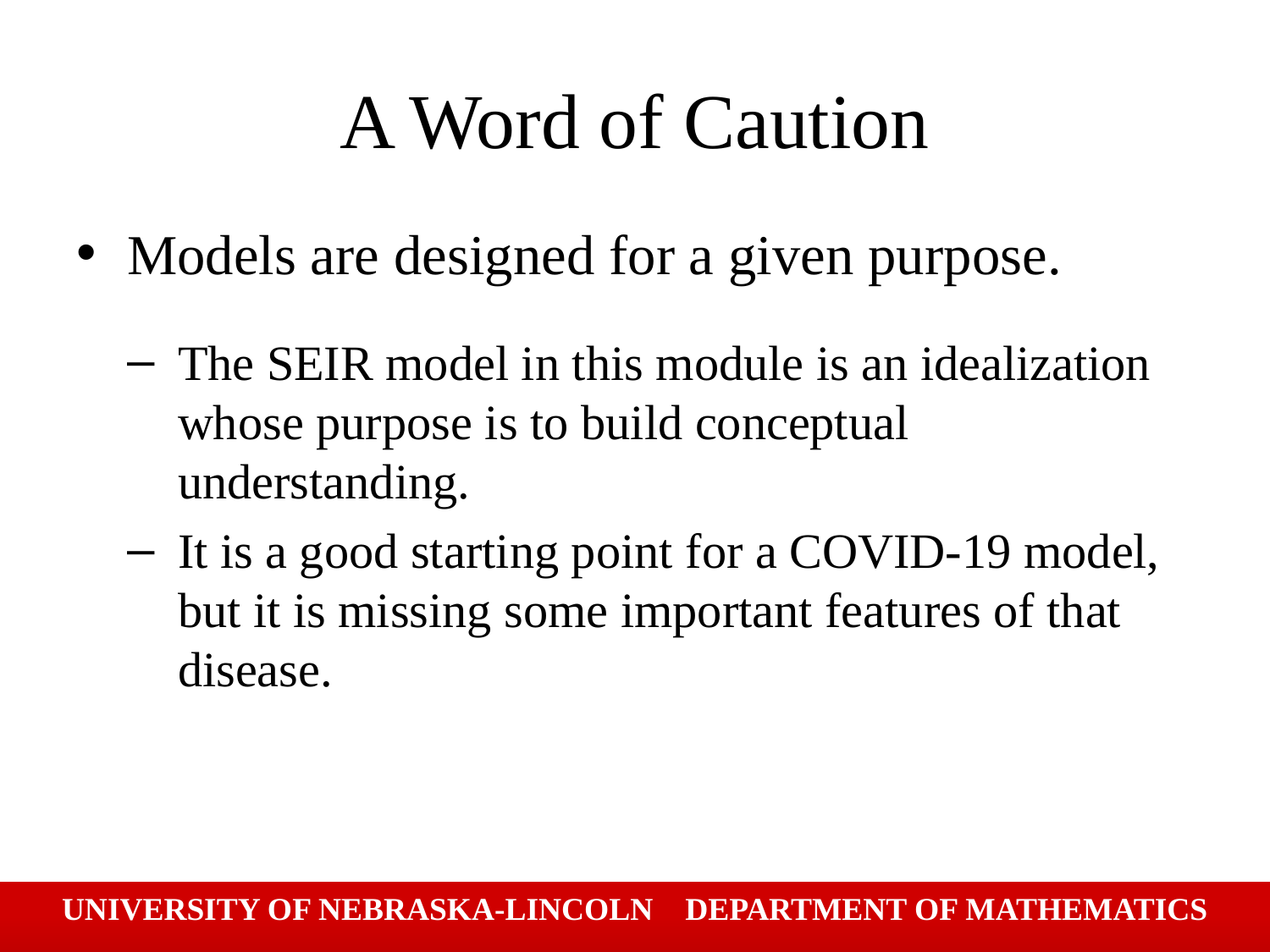

# A Word of Caution
Models are designed for a given purpose.

The SEIR model in this module is an idealization whose purpose is to build conceptual understanding.
It is a good starting point for a COVID-19 model, but it is missing some important features of that disease.